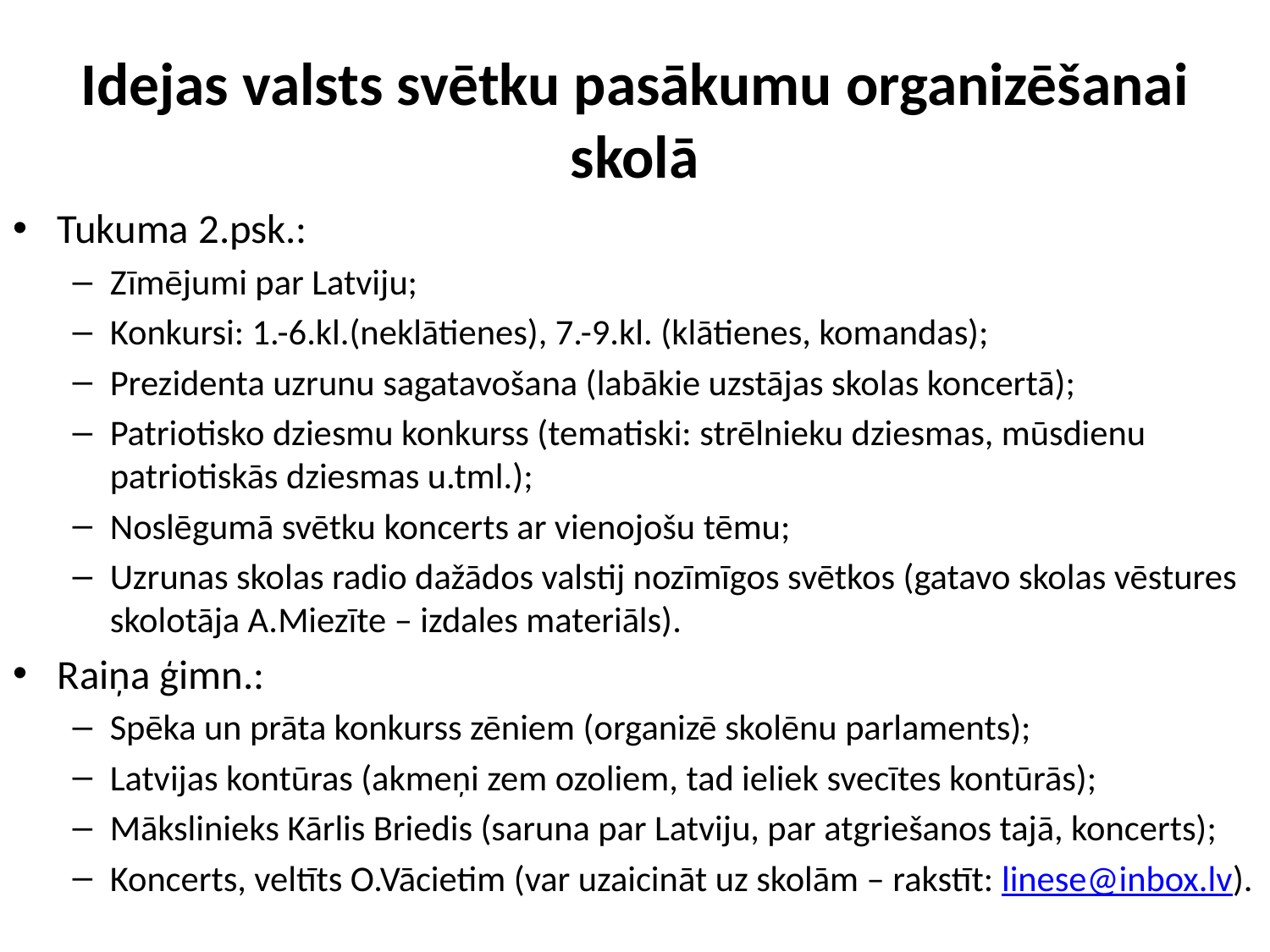

# Idejas valsts svētku pasākumu organizēšanai skolā
Tukuma 2.psk.:
Zīmējumi par Latviju;
Konkursi: 1.-6.kl.(neklātienes), 7.-9.kl. (klātienes, komandas);
Prezidenta uzrunu sagatavošana (labākie uzstājas skolas koncertā);
Patriotisko dziesmu konkurss (tematiski: strēlnieku dziesmas, mūsdienu patriotiskās dziesmas u.tml.);
Noslēgumā svētku koncerts ar vienojošu tēmu;
Uzrunas skolas radio dažādos valstij nozīmīgos svētkos (gatavo skolas vēstures skolotāja A.Miezīte – izdales materiāls).
Raiņa ģimn.:
Spēka un prāta konkurss zēniem (organizē skolēnu parlaments);
Latvijas kontūras (akmeņi zem ozoliem, tad ieliek svecītes kontūrās);
Mākslinieks Kārlis Briedis (saruna par Latviju, par atgriešanos tajā, koncerts);
Koncerts, veltīts O.Vācietim (var uzaicināt uz skolām – rakstīt: linese@inbox.lv).